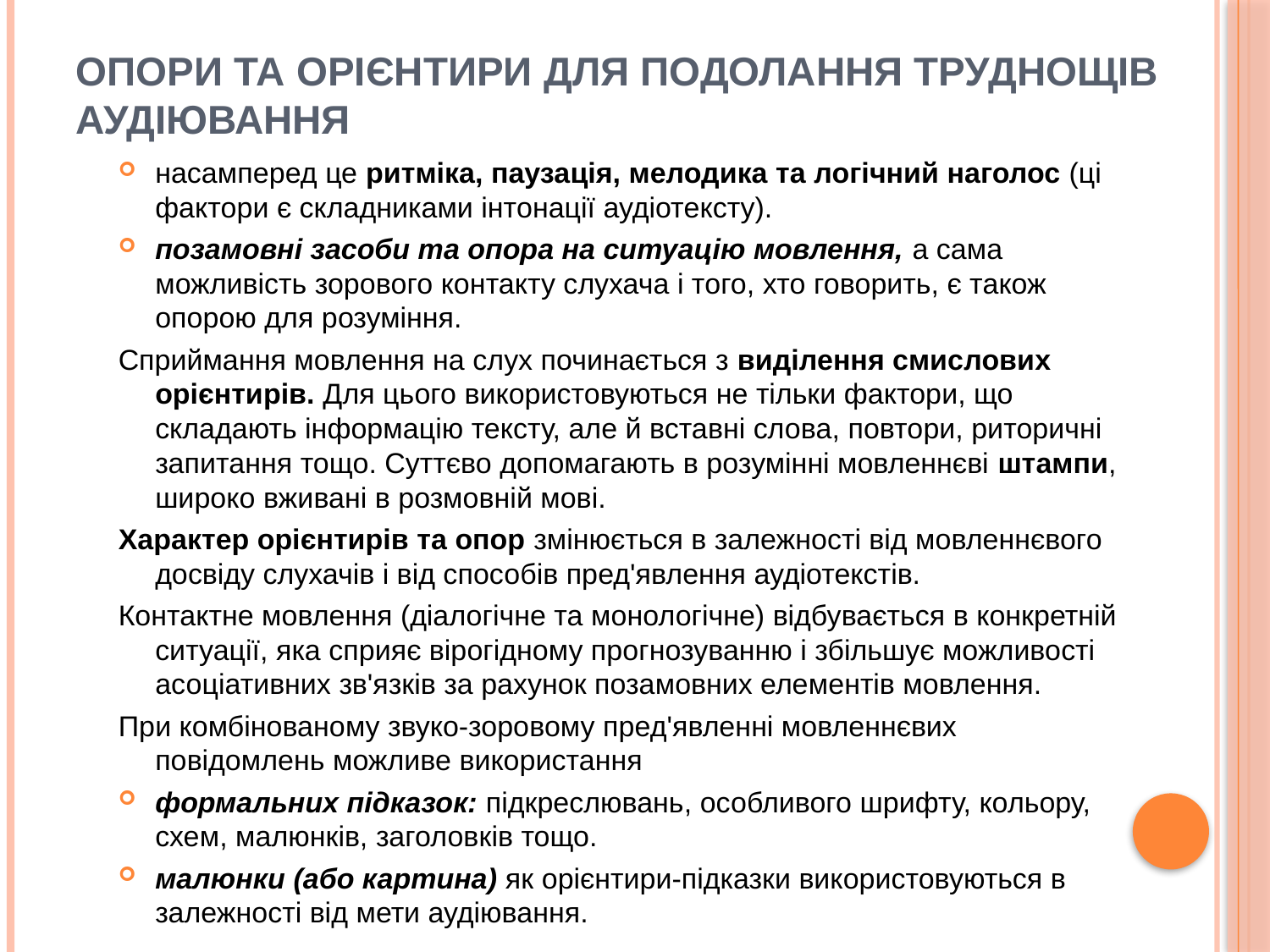

# Опори та орієнтири для подолання труднощів аудіювання
насамперед це ритміка, паузація, мелодика та логічний наголос (ці фактори є складниками інтонації аудіотексту).
позамовні засоби та опора на ситуацію мовлення, а сама можливість зорового контакту слухача і того, хто говорить, є також опорою для розуміння.
Сприймання мовлення на слух починається з виділення смислових орієнтирів. Для цього використовуються не тільки фактори, що складають інформацію тексту, але й вставні слова, повтори, риторичні запитання тощо. Суттєво допомагають в розумінні мовленнєві штампи, широко вживані в розмовній мові.
Характер орієнтирів та опор змінюється в залежності від мовленнєвого досвіду слухачів і від способів пред'явлення аудіотекстів.
Контактне мовлення (діалогічне та монологічне) відбувається в конкретній ситуації, яка сприяє вірогідному прогнозуванню і збільшує можливості асоціативних зв'язків за рахунок позамовних елементів мовлення.
При комбінованому звуко-зоровому пред'явленні мовленнєвих повідомлень можливе використання
формальних підказок: підкреслювань, особливого шрифту, кольору, схем, малюнків, заголовків тощо.
малюнки (або картина) як орієнтири-підказки використовуються в залежності від мети аудіювання.